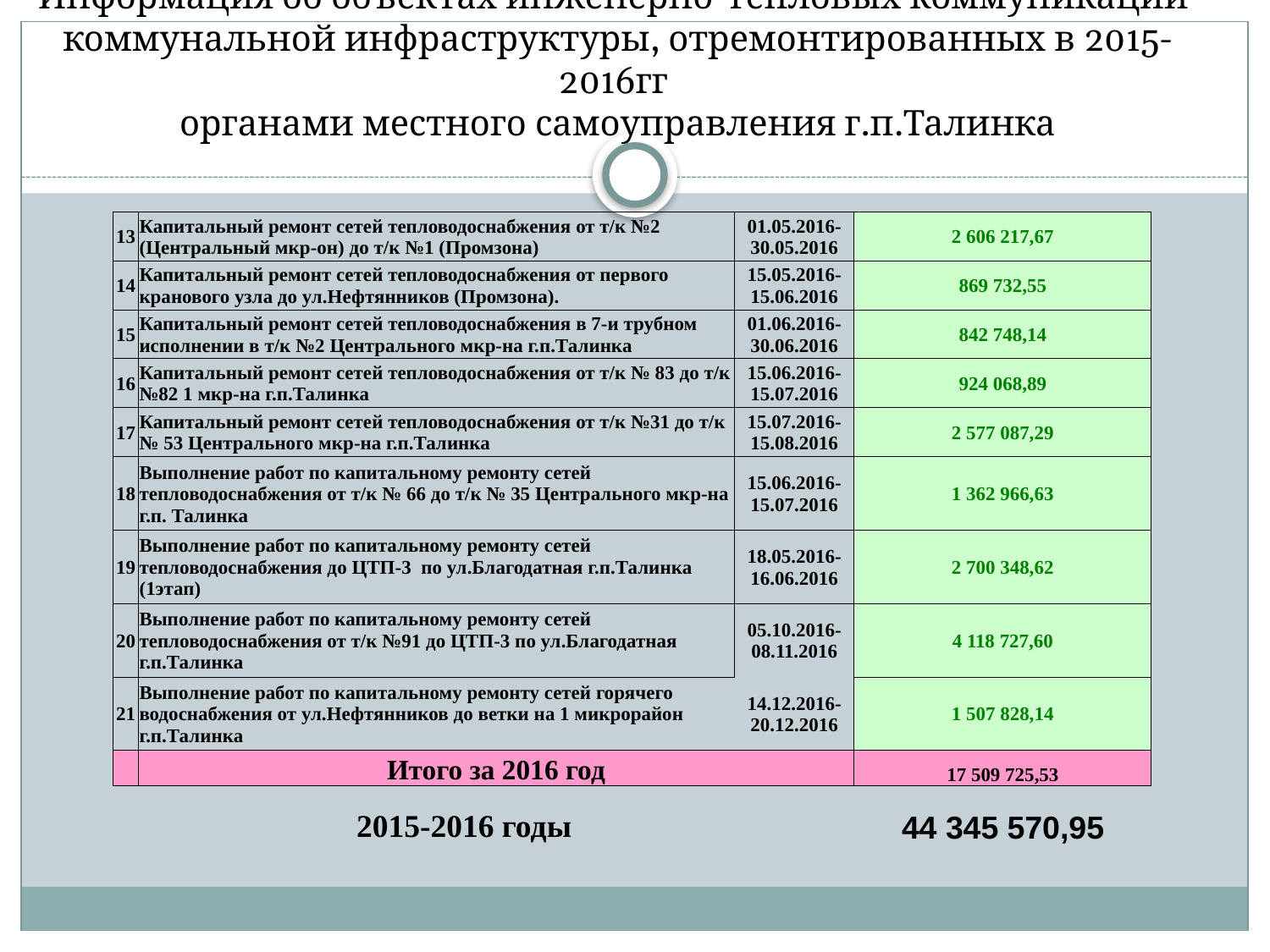

# Информация об объектах инженерно-тепловых коммуникаций коммунальной инфраструктуры, отремонтированных в 2015-2016гг органами местного самоуправления г.п.Талинка
| 13 | Капитальный ремонт сетей тепловодоснабжения от т/к №2 (Центральный мкр-он) до т/к №1 (Промзона) | 01.05.2016-30.05.2016 | 2 606 217,67 |
| --- | --- | --- | --- |
| 14 | Капитальный ремонт сетей тепловодоснабжения от первого кранового узла до ул.Нефтянников (Промзона). | 15.05.2016-15.06.2016 | 869 732,55 |
| 15 | Капитальный ремонт сетей тепловодоснабжения в 7-и трубном исполнении в т/к №2 Центрального мкр-на г.п.Талинка | 01.06.2016-30.06.2016 | 842 748,14 |
| 16 | Капитальный ремонт сетей тепловодоснабжения от т/к № 83 до т/к №82 1 мкр-на г.п.Талинка | 15.06.2016-15.07.2016 | 924 068,89 |
| 17 | Капитальный ремонт сетей тепловодоснабжения от т/к №31 до т/к № 53 Центрального мкр-на г.п.Талинка | 15.07.2016-15.08.2016 | 2 577 087,29 |
| 18 | Выполнение работ по капитальному ремонту сетей тепловодоснабжения от т/к № 66 до т/к № 35 Центрального мкр-на г.п. Талинка | 15.06.2016-15.07.2016 | 1 362 966,63 |
| 19 | Выполнение работ по капитальному ремонту сетей тепловодоснабжения до ЦТП-3 по ул.Благодатная г.п.Талинка (1этап) | 18.05.2016-16.06.2016 | 2 700 348,62 |
| 20 | Выполнение работ по капитальному ремонту сетей тепловодоснабжения от т/к №91 до ЦТП-3 по ул.Благодатная г.п.Талинка | 05.10.2016-08.11.2016 | 4 118 727,60 |
| 21 | Выполнение работ по капитальному ремонту сетей горячего водоснабжения от ул.Нефтянников до ветки на 1 микрорайон г.п.Талинка | 14.12.2016-20.12.2016 | 1 507 828,14 |
|  | Итого за 2016 год |  | 17 509 725,53 |
|  |  |  |  |
|  | 2015-2016 годы |  | 44 345 570,95 |